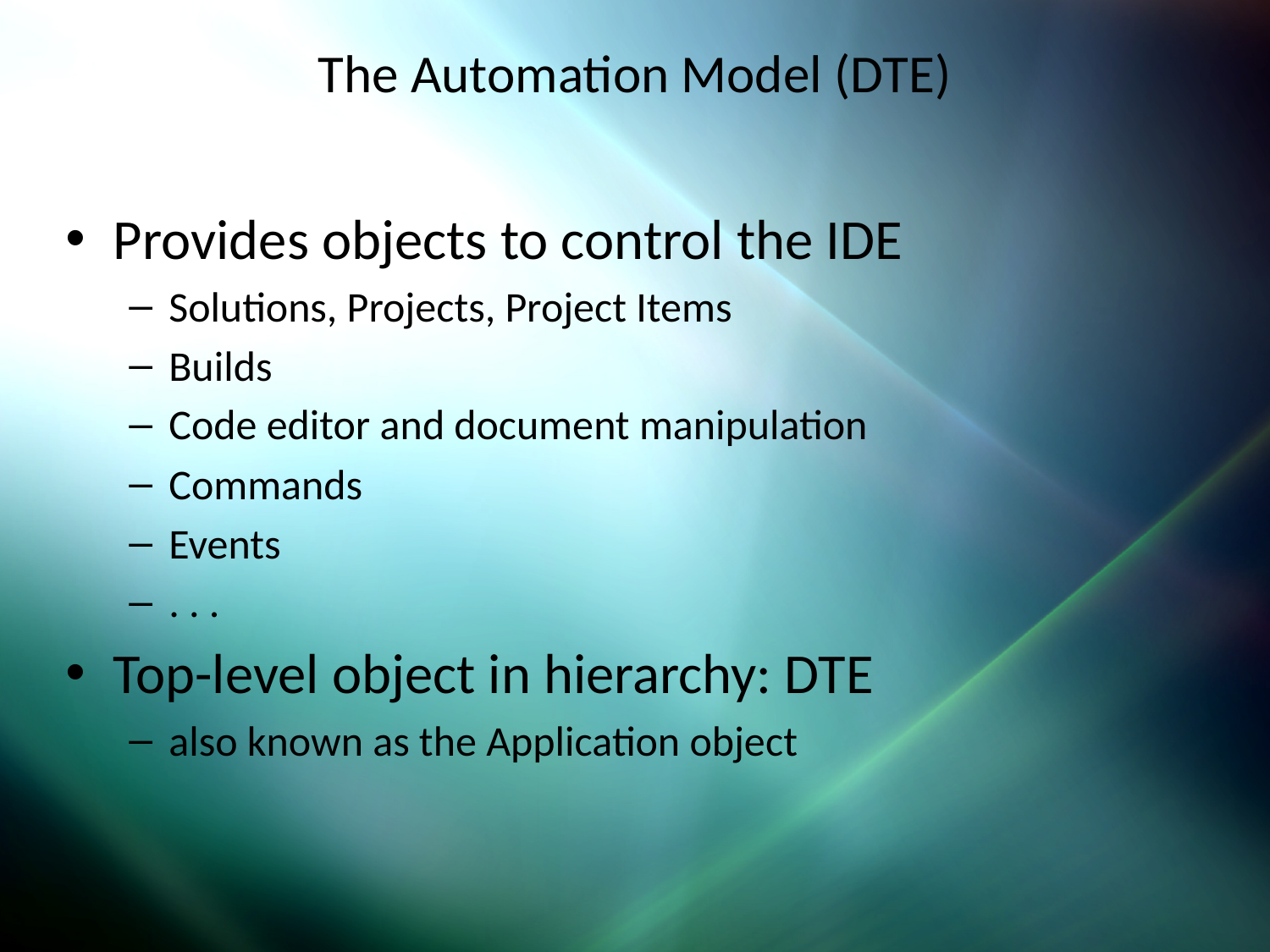

# The Automation Model (DTE)
Provides objects to control the IDE
Solutions, Projects, Project Items
Builds
Code editor and document manipulation
Commands
Events
. . .
Top-level object in hierarchy: DTE
also known as the Application object